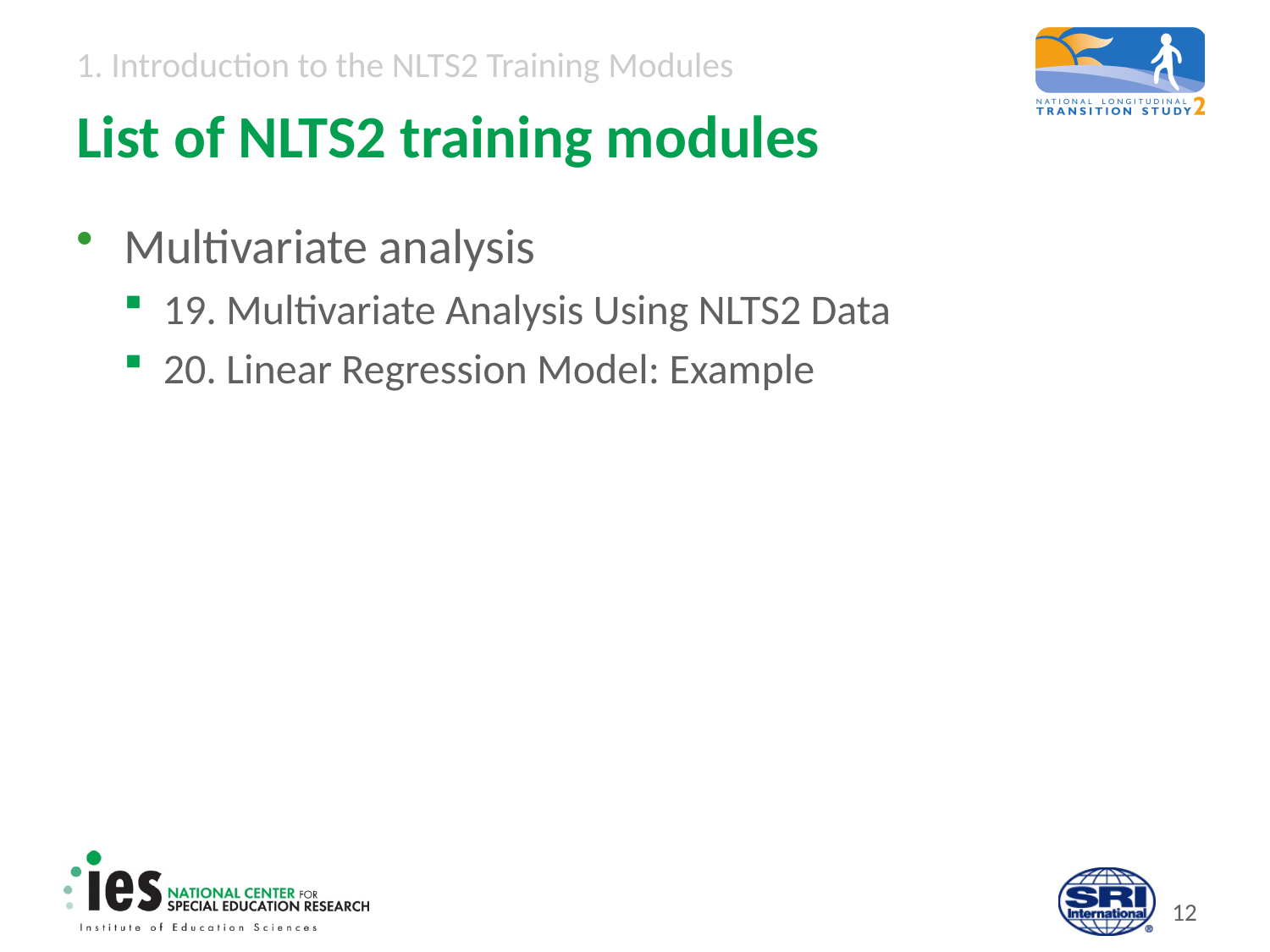

# List of NLTS2 training modules
Multivariate analysis
19. Multivariate Analysis Using NLTS2 Data
20. Linear Regression Model: Example

12